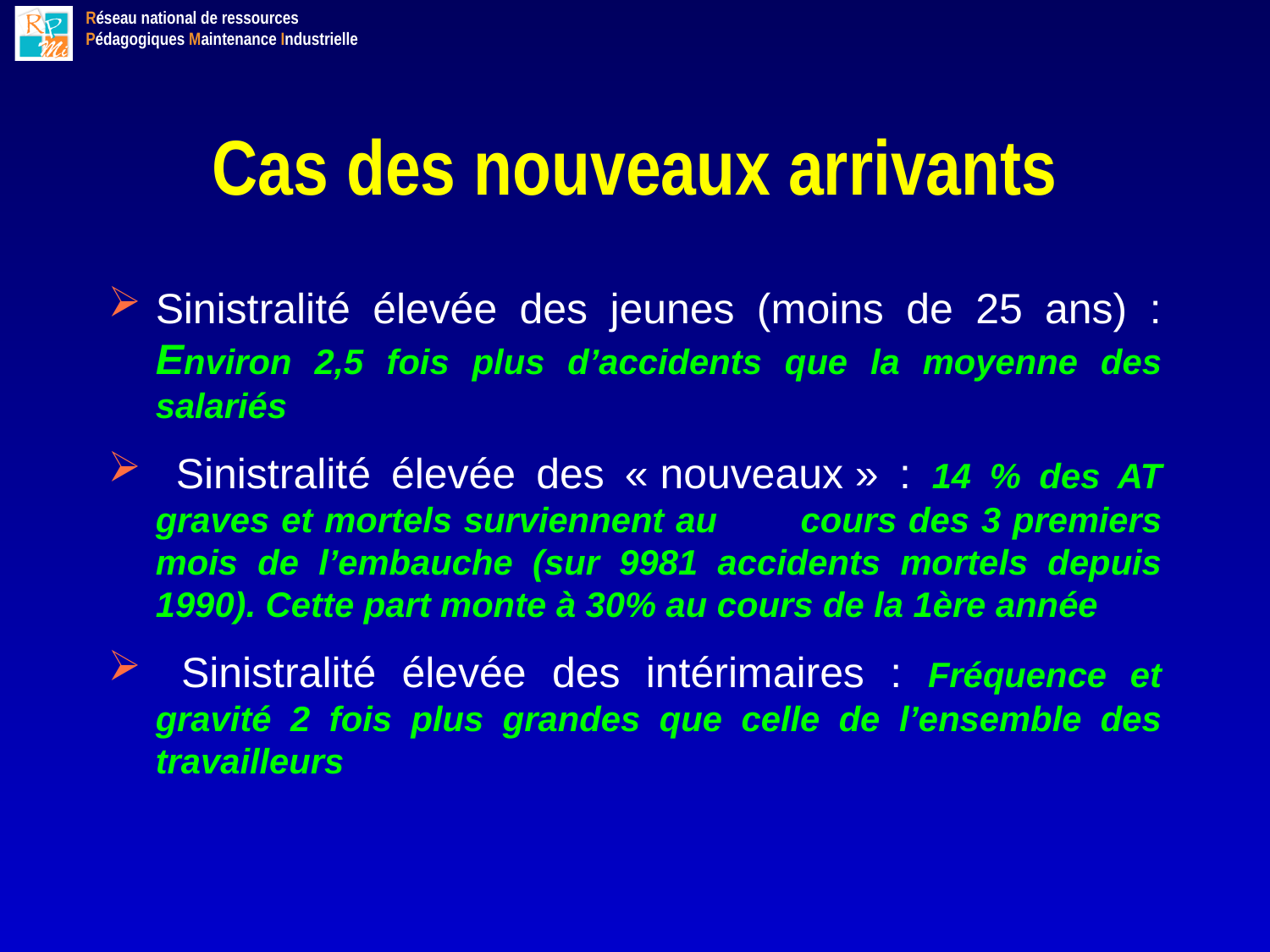

# Cas des nouveaux arrivants
Sinistralité élevée des jeunes (moins de 25 ans) : Environ 2,5 fois plus d’accidents que la moyenne des salariés
 Sinistralité élevée des « nouveaux » : 14 % des AT graves et mortels surviennent au 	cours des 3 premiers mois de l’embauche (sur 9981 accidents mortels depuis 1990). Cette part monte à 30% au cours de la 1ère année
 Sinistralité élevée des intérimaires : Fréquence et gravité 2 fois plus grandes que celle de l’ensemble des travailleurs